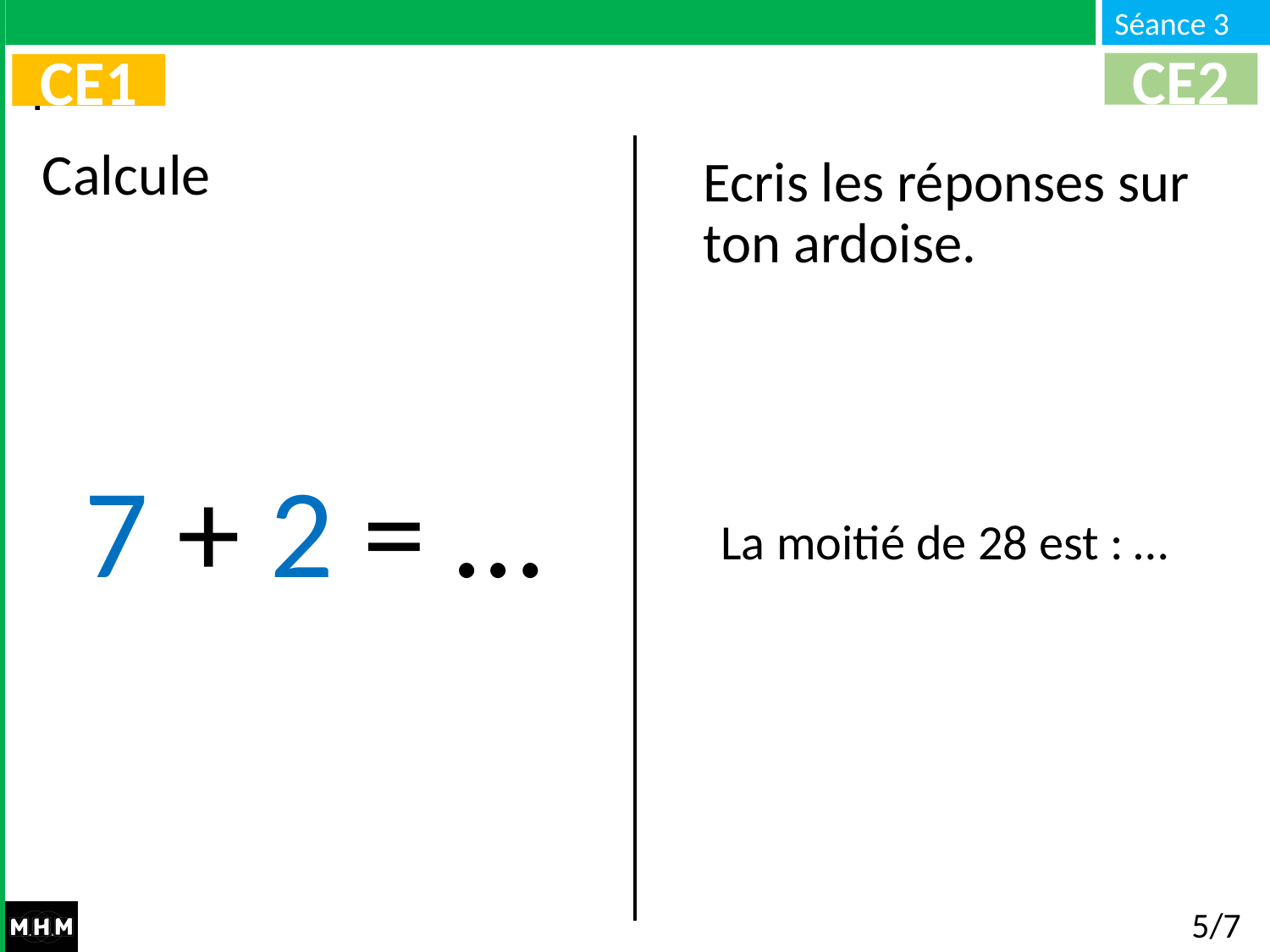

CE2
CE1
Ecris les réponses sur ton ardoise.
Calcule
7 + 2 = …
La moitié de 28 est : …

5/7